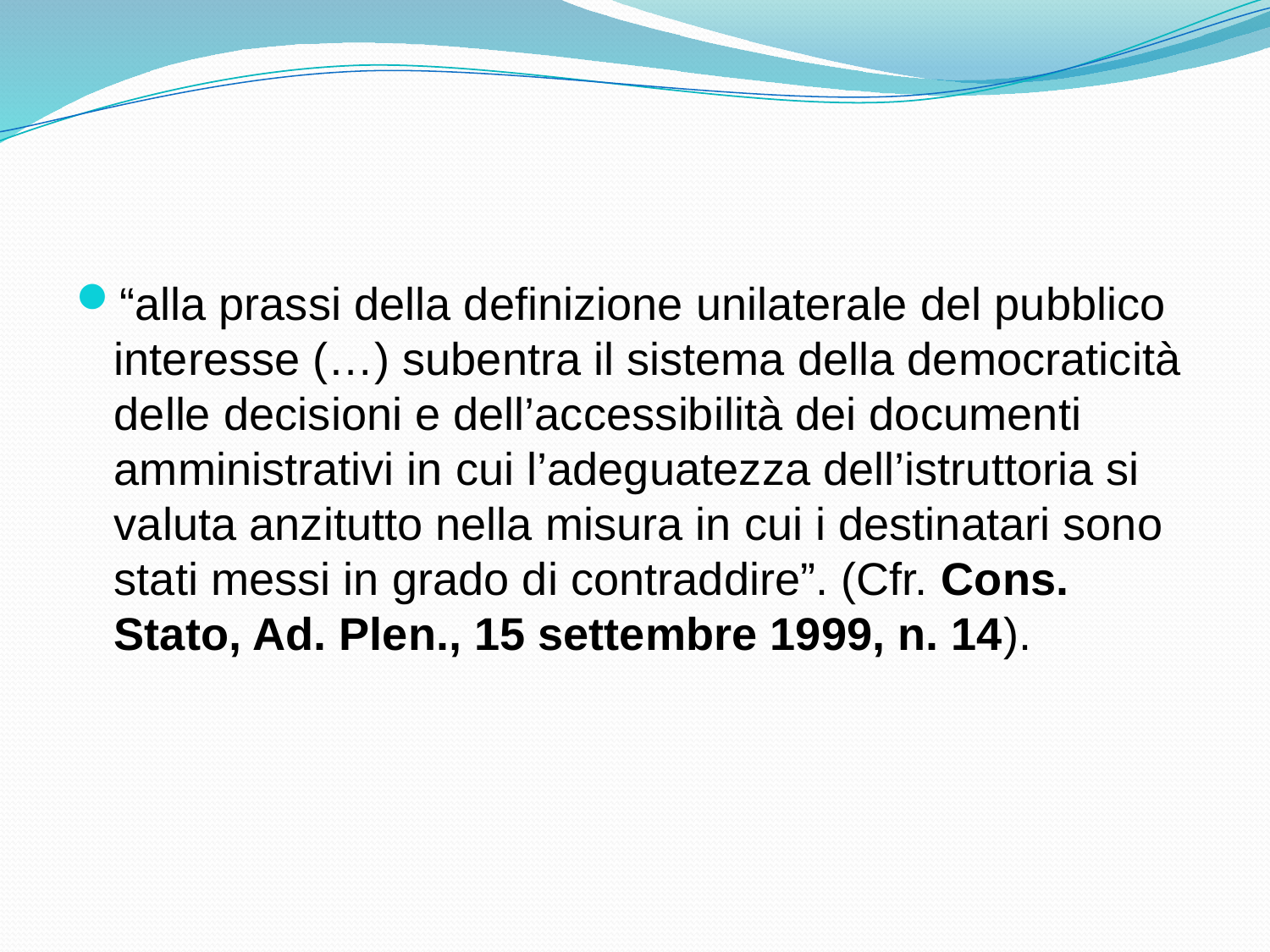

“alla prassi della definizione unilaterale del pubblico interesse (…) subentra il sistema della democraticità delle decisioni e dell’accessibilità dei documenti amministrativi in cui l’adeguatezza dell’istruttoria si valuta anzitutto nella misura in cui i destinatari sono stati messi in grado di contraddire”. (Cfr. Cons. Stato, Ad. Plen., 15 settembre 1999, n. 14).